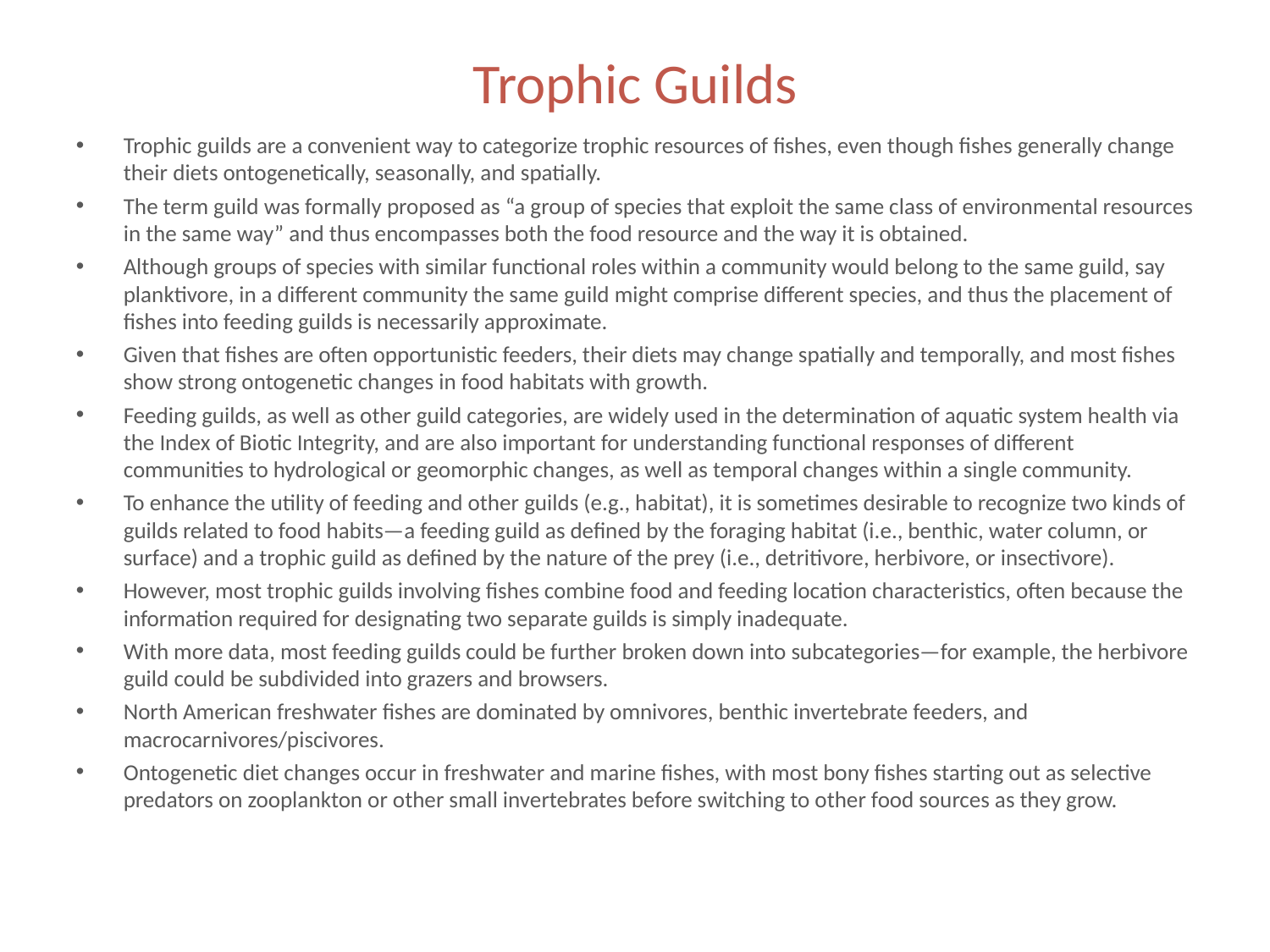

# Trophic Guilds
Trophic guilds are a convenient way to categorize trophic resources of fishes, even though fishes generally change their diets ontogenetically, seasonally, and spatially.
The term guild was formally proposed as “a group of species that exploit the same class of environmental resources in the same way” and thus encompasses both the food resource and the way it is obtained.
Although groups of species with similar functional roles within a community would belong to the same guild, say planktivore, in a different community the same guild might comprise different species, and thus the placement of fishes into feeding guilds is necessarily approximate.
Given that fishes are often opportunistic feeders, their diets may change spatially and temporally, and most fishes show strong ontogenetic changes in food habitats with growth.
Feeding guilds, as well as other guild categories, are widely used in the determination of aquatic system health via the Index of Biotic Integrity, and are also important for understanding functional responses of different communities to hydrological or geomorphic changes, as well as temporal changes within a single community.
To enhance the utility of feeding and other guilds (e.g., habitat), it is sometimes desirable to recognize two kinds of guilds related to food habits—a feeding guild as defined by the foraging habitat (i.e., benthic, water column, or surface) and a trophic guild as defined by the nature of the prey (i.e., detritivore, herbivore, or insectivore).
However, most trophic guilds involving fishes combine food and feeding location characteristics, often because the information required for designating two separate guilds is simply inadequate.
With more data, most feeding guilds could be further broken down into subcategories—for example, the herbivore guild could be subdivided into grazers and browsers.
North American freshwater fishes are dominated by omnivores, benthic invertebrate feeders, and macrocarnivores/piscivores.
Ontogenetic diet changes occur in freshwater and marine fishes, with most bony fishes starting out as selective predators on zooplankton or other small invertebrates before switching to other food sources as they grow.